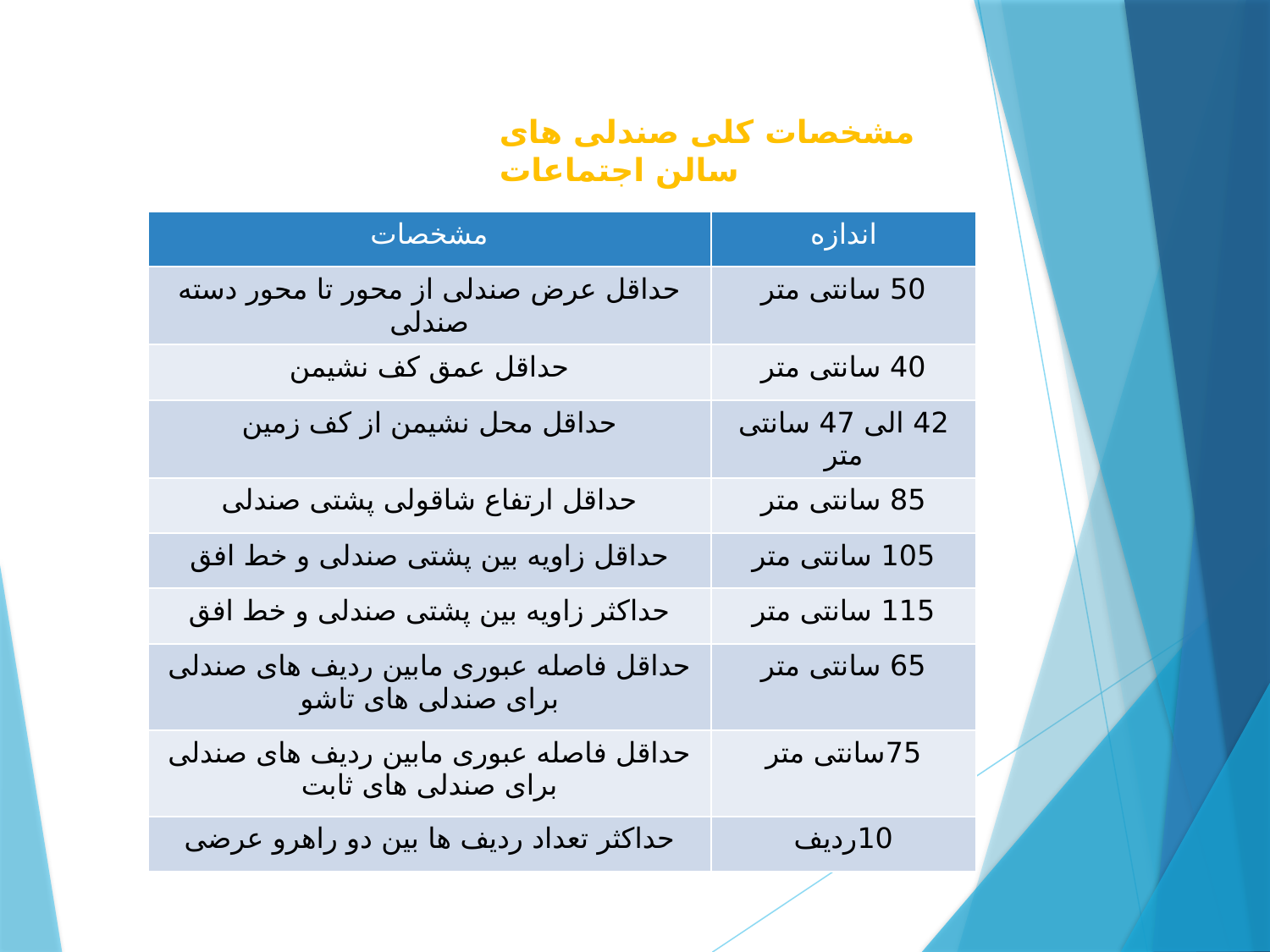

مشخصات کلی صندلی های سالن اجتماعات
| مشخصات | اندازه |
| --- | --- |
| حداقل عرض صندلی از محور تا محور دسته صندلی | 50 سانتی متر |
| حداقل عمق کف نشیمن | 40 سانتی متر |
| حداقل محل نشیمن از کف زمین | 42 الی 47 سانتی متر |
| حداقل ارتفاع شاقولی پشتی صندلی | 85 سانتی متر |
| حداقل زاویه بین پشتی صندلی و خط افق | 105 سانتی متر |
| حداکثر زاویه بین پشتی صندلی و خط افق | 115 سانتی متر |
| حداقل فاصله عبوری مابین ردیف های صندلی برای صندلی های تاشو | 65 سانتی متر |
| حداقل فاصله عبوری مابین ردیف های صندلی برای صندلی های ثابت | 75سانتی متر |
| حداکثر تعداد ردیف ها بین دو راهرو عرضی | 10ردیف |